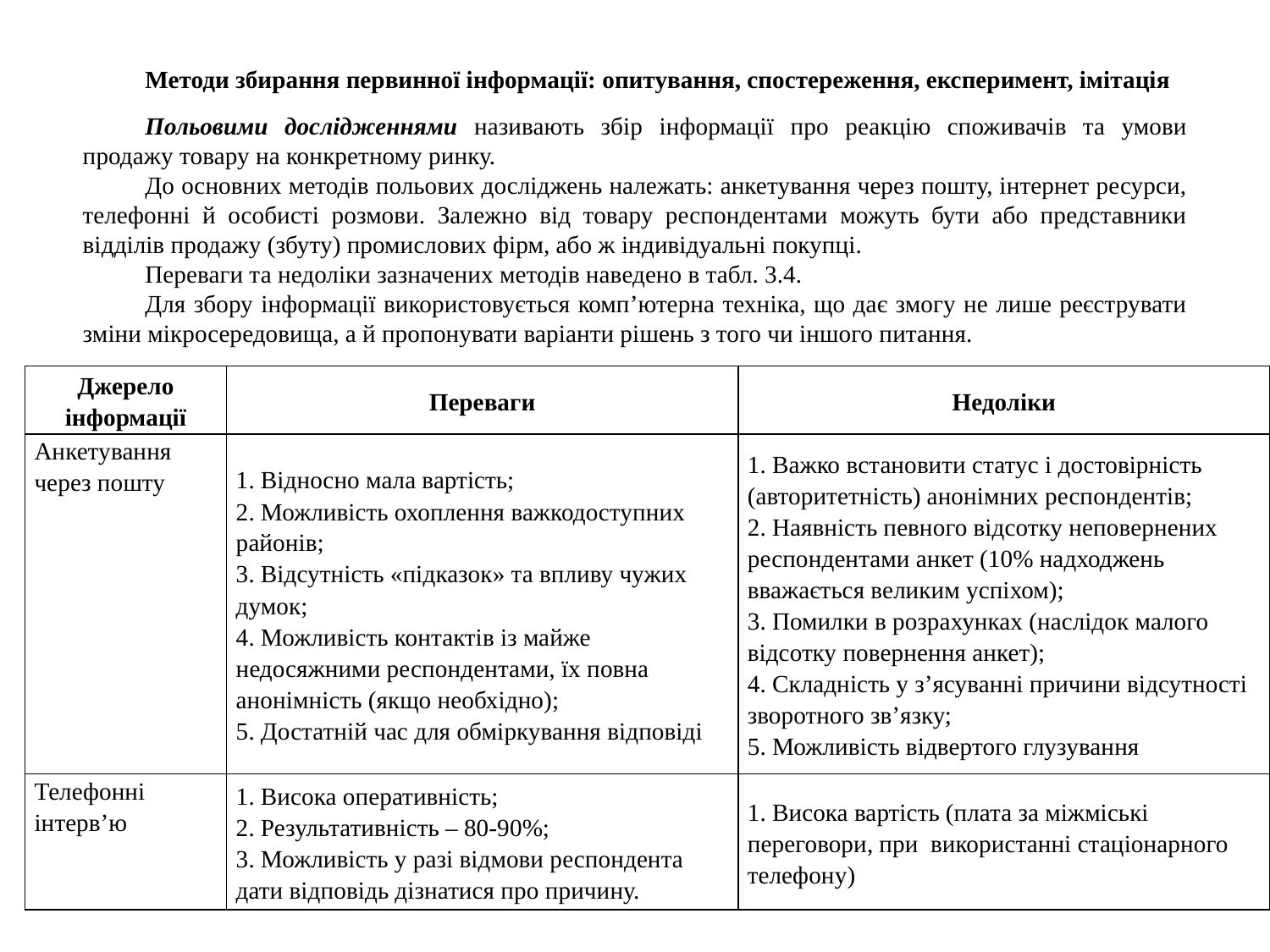

Методи збирання первинної інформації: опитування, спостереження, експеримент, імітація

Польовими дослідженнями називають збір інформації про реакцію споживачів та умови продажу товару на конкретному ринку.
До основних методів польових досліджень належать: анкетування через пошту, інтернет ресурси, телефонні й особисті розмови. Залежно від товару респондентами можуть бути або представники відділів продажу (збуту) промислових фірм, або ж індивідуальні покупці.
Переваги та недоліки зазначених методів наведено в табл. 3.4.
Для збору інформації використовується комп’ютерна техніка, що дає змогу не лише реєструвати зміни мікросередовища, а й пропонувати варіанти рішень з того чи іншого питання.
| Джерело інформації | Переваги | Недоліки |
| --- | --- | --- |
| Анкетування через пошту | 1. Відносно мала вартість; 2. Можливість охоплення важкодоступних районів; 3. Відсутність «підказок» та впливу чужих думок; 4. Можливість контактів із майже недосяжними респондентами, їх повна анонімність (якщо необхідно); 5. Достатній час для обміркування відповіді | 1. Важко встановити статус і достовірність (авторитетність) анонімних респондентів; 2. Наявність певного відсотку неповернених респондентами анкет (10% надходжень вважається великим успіхом); 3. Помилки в розрахунках (наслідок малого відсотку повернення анкет); 4. Складність у з’ясуванні причини відсутності зворотного зв’язку; 5. Можливість відвертого глузування |
| Телефонні інтерв’ю | 1. Висока оперативність; 2. Результативність – 80-90%; 3. Можливість у разі відмови респондента дати відповідь дізнатися про причину. | 1. Висока вартість (плата за міжміські переговори, при використанні стаціонарного телефону) |